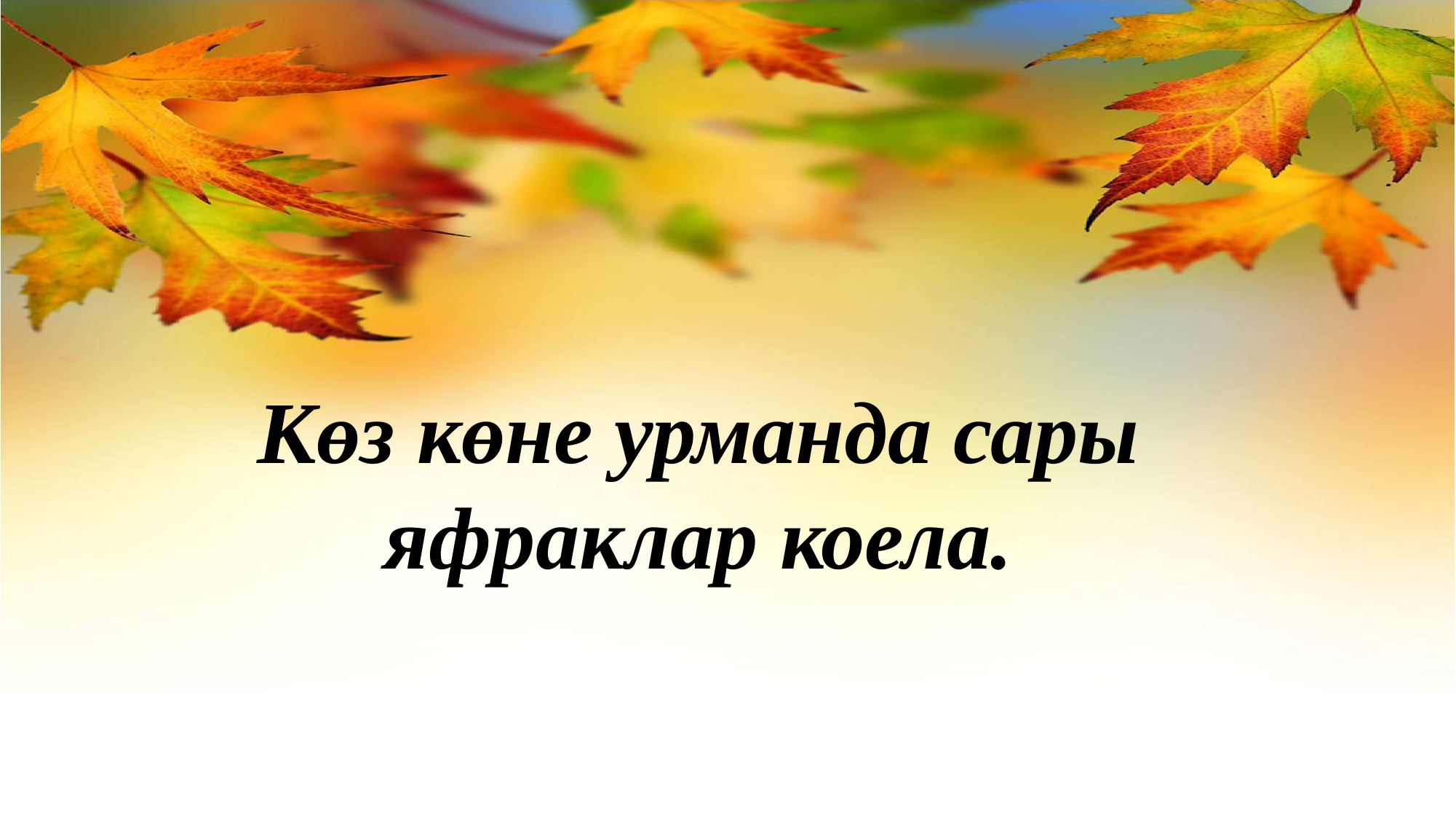

# Көз көне урманда сары яфраклар коела.